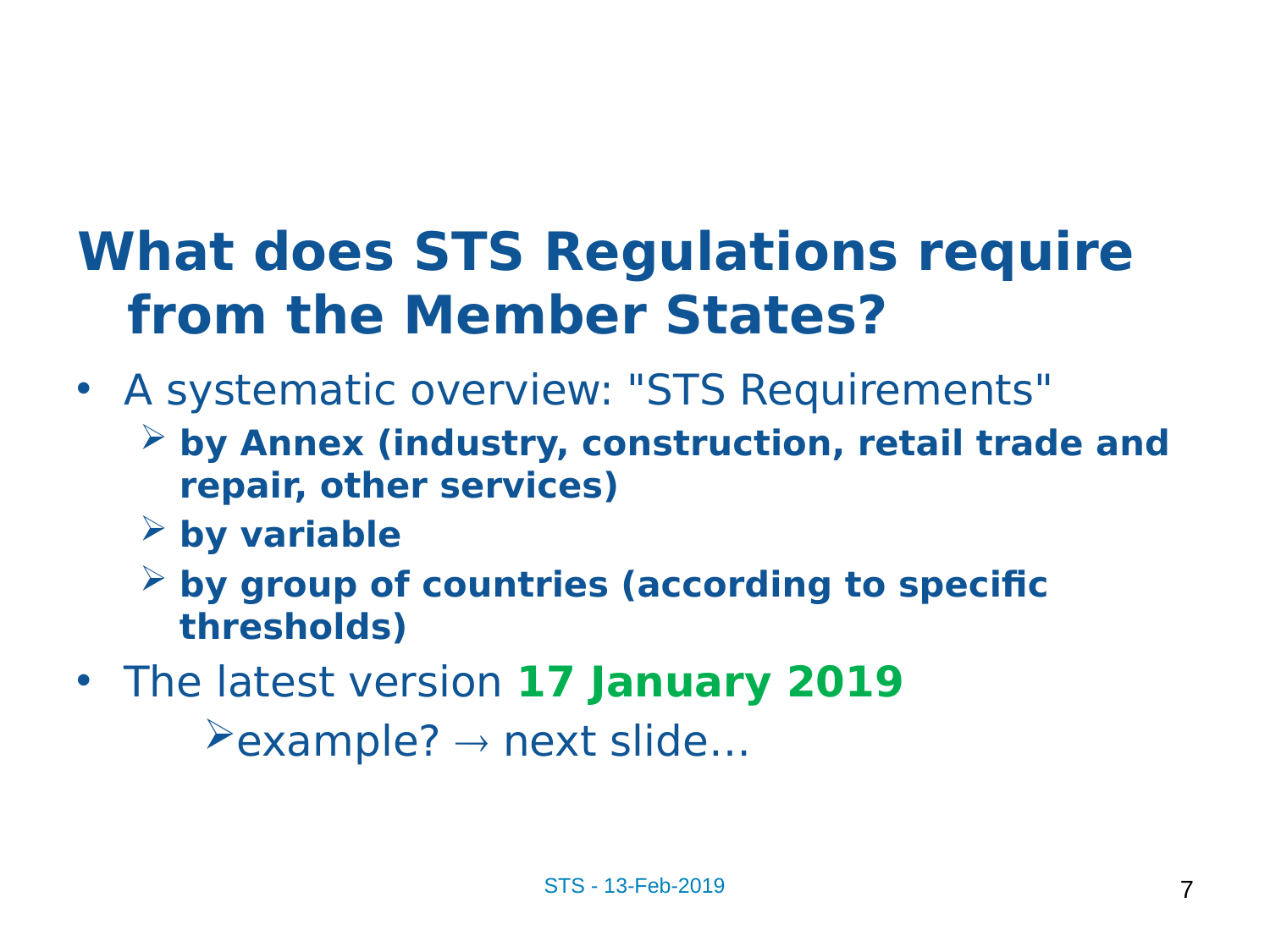

# What does STS Regulations require from the Member States?
A systematic overview: "STS Requirements"
by Annex (industry, construction, retail trade and repair, other services)
by variable
by group of countries (according to specific thresholds)
The latest version 17 January 2019
example? → next slide…
STS - 13-Feb-2019
7